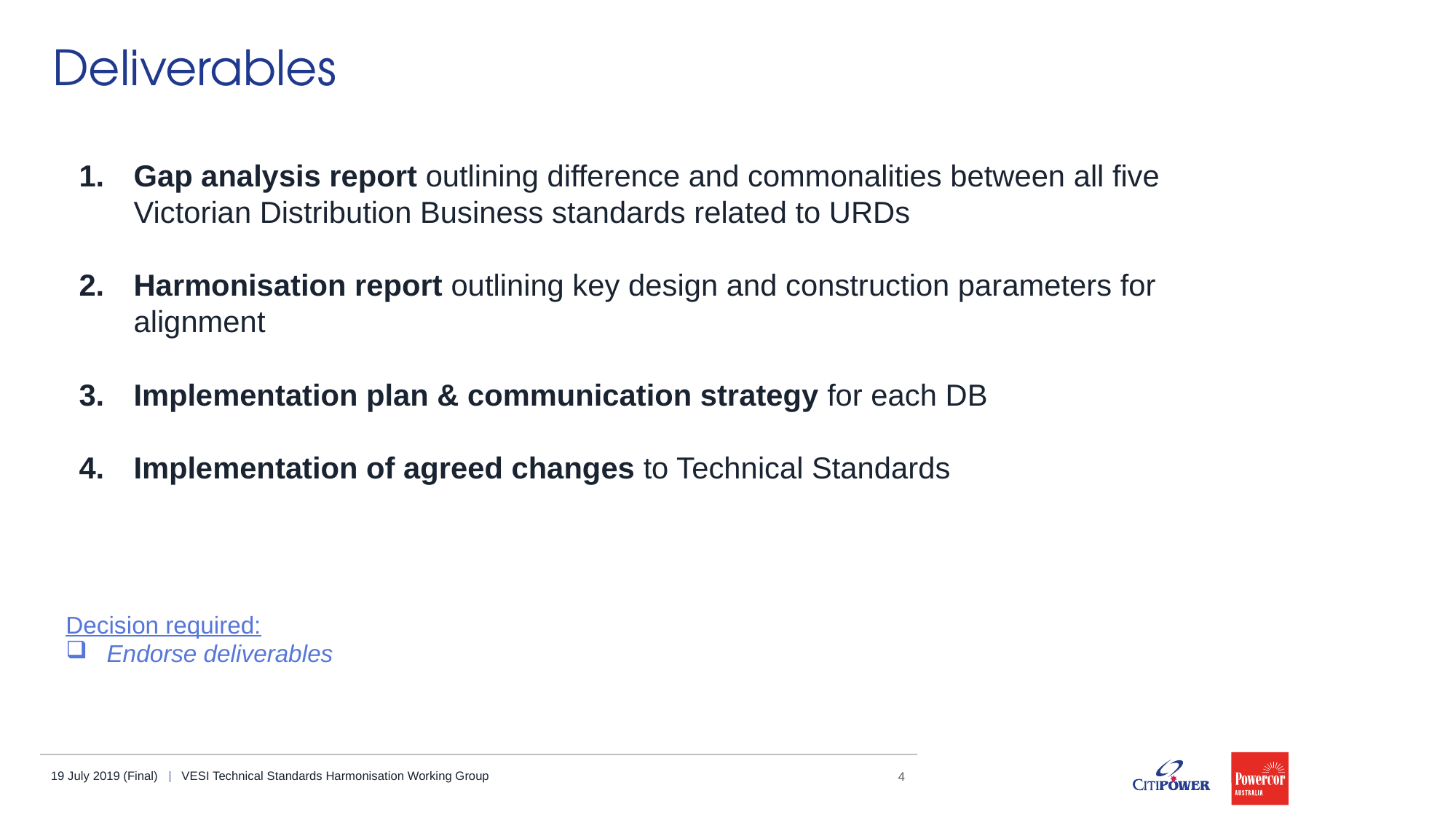

# Deliverables
Gap analysis report outlining difference and commonalities between all five Victorian Distribution Business standards related to URDs

Harmonisation report outlining key design and construction parameters for alignment

Implementation plan & communication strategy for each DB

Implementation of agreed changes to Technical Standards
Decision required:
Endorse deliverables